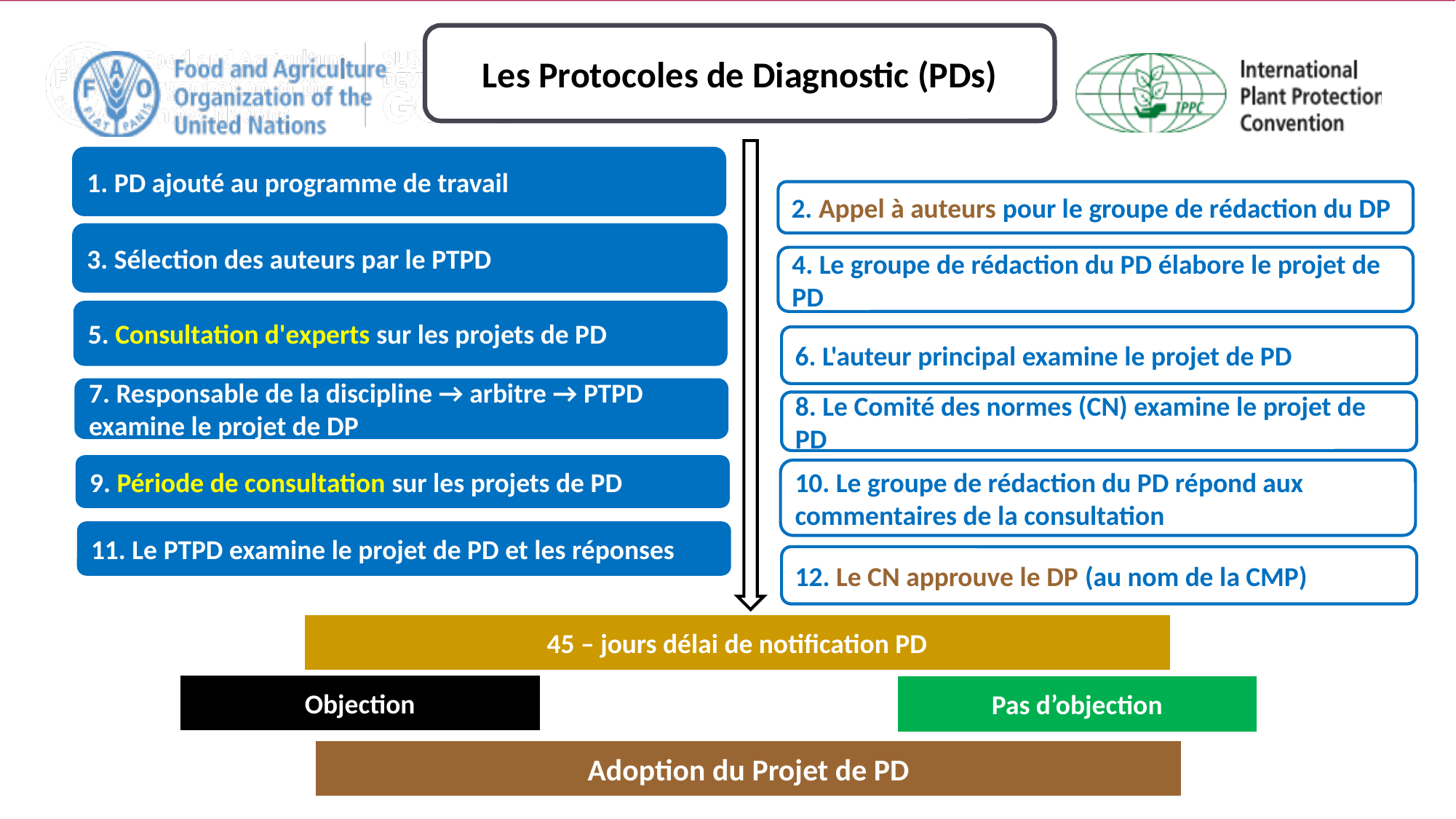

Les Protocoles de Diagnostic (PDs)

1. PD ajouté au programme de travail
2. Appel à auteurs pour le groupe de rédaction du DP
3. Sélection des auteurs par le PTPD
4. Le groupe de rédaction du PD élabore le projet de PD
5. Consultation d'experts sur les projets de PD
6. L'auteur principal examine le projet de PD

7. Responsable de la discipline → arbitre → PTPD examine le projet de DP

8. Le Comité des normes (CN) examine le projet de PD
9. Période de consultation sur les projets de PD
10. Le groupe de rédaction du PD répond aux commentaires de la consultation
11. Le PTPD examine le projet de PD et les réponses
12. Le CN approuve le DP (au nom de la CMP)
45 – jours délai de notification PD
Objection
Pas d’objection
Adoption du Projet de PD